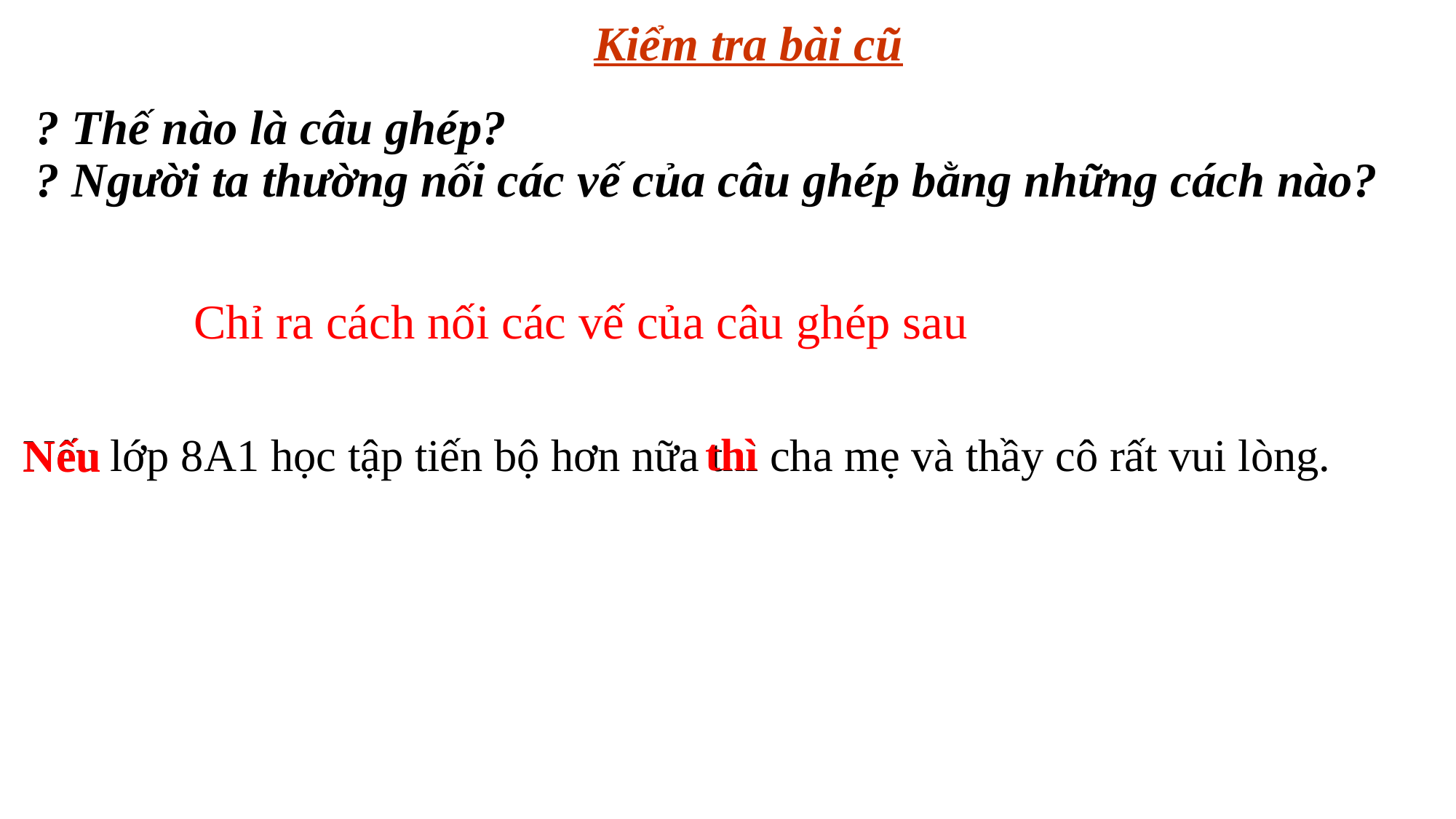

# Kiểm tra bài cũ
? Thế nào là câu ghép?
? Người ta thường nối các vế của câu ghép bằng những cách nào?
              Chỉ ra cách nối các vế của câu ghép sau

Nếu lớp 8A1 học tập tiến bộ hơn nữa thì cha mẹ và thầy cô rất vui lòng.
thì
Nếu